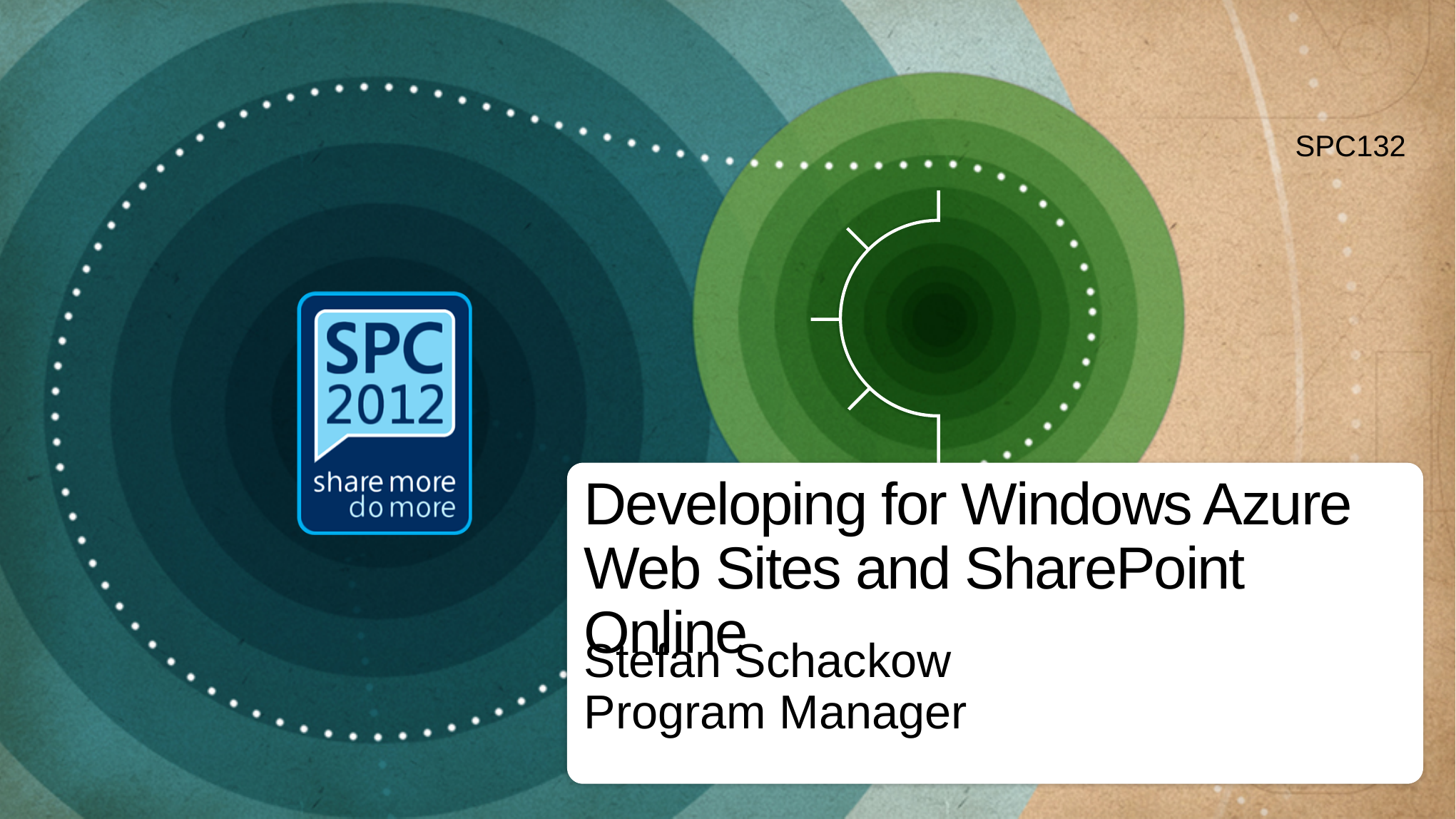

SPC132
# Developing for Windows Azure Web Sites and SharePoint Online
Stefan Schackow
Program Manager